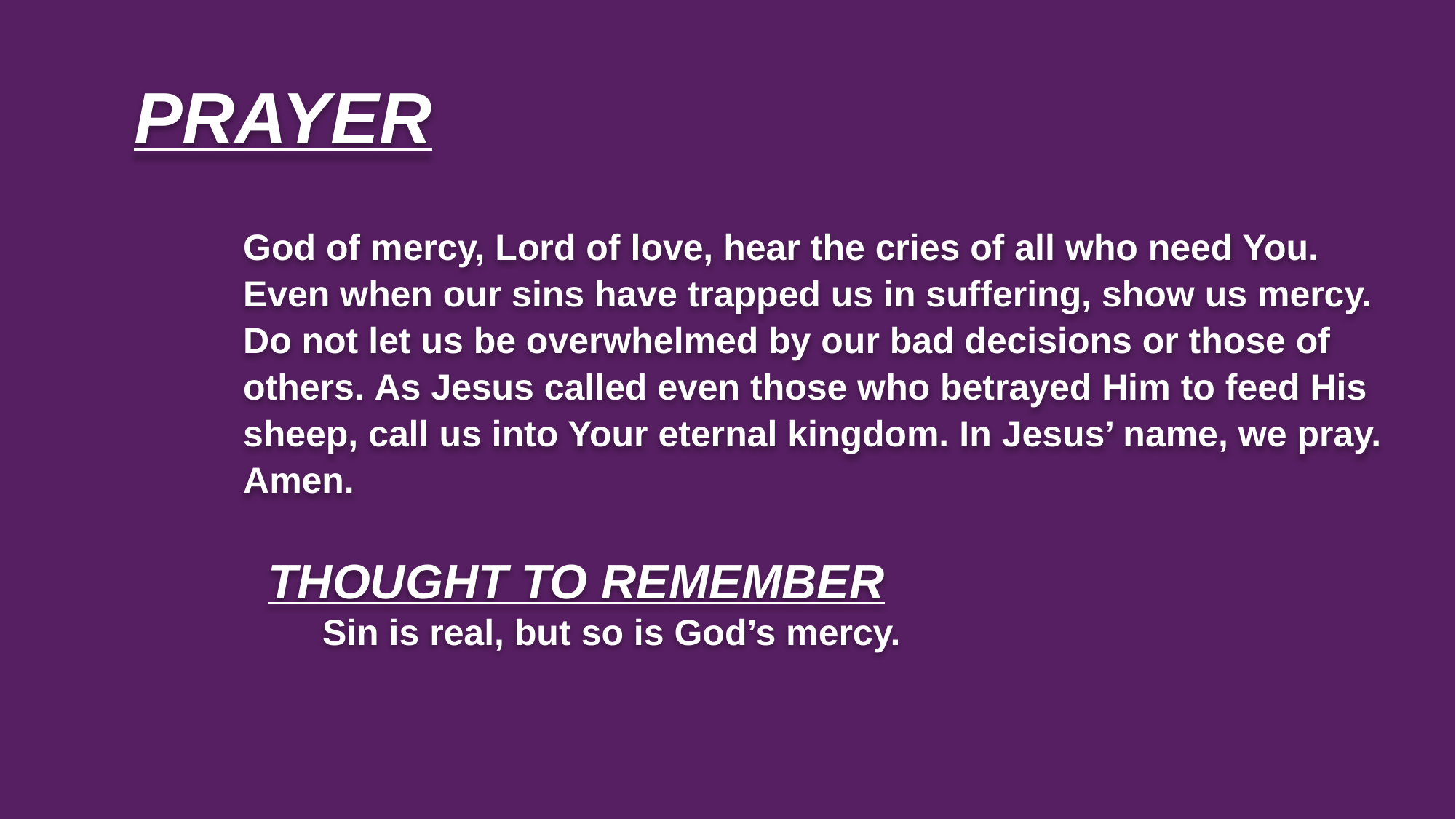

Prayer

God of mercy, Lord of love, hear the cries of all who need You. Even when our sins have trapped us in suffering, show us mercy. Do not let us be overwhelmed by our bad decisions or those of others. As Jesus called even those who betrayed Him to feed His sheep, call us into Your eternal kingdom. In Jesus’ name, we pray. Amen.
Thought to Remember
Sin is real, but so is God’s mercy.